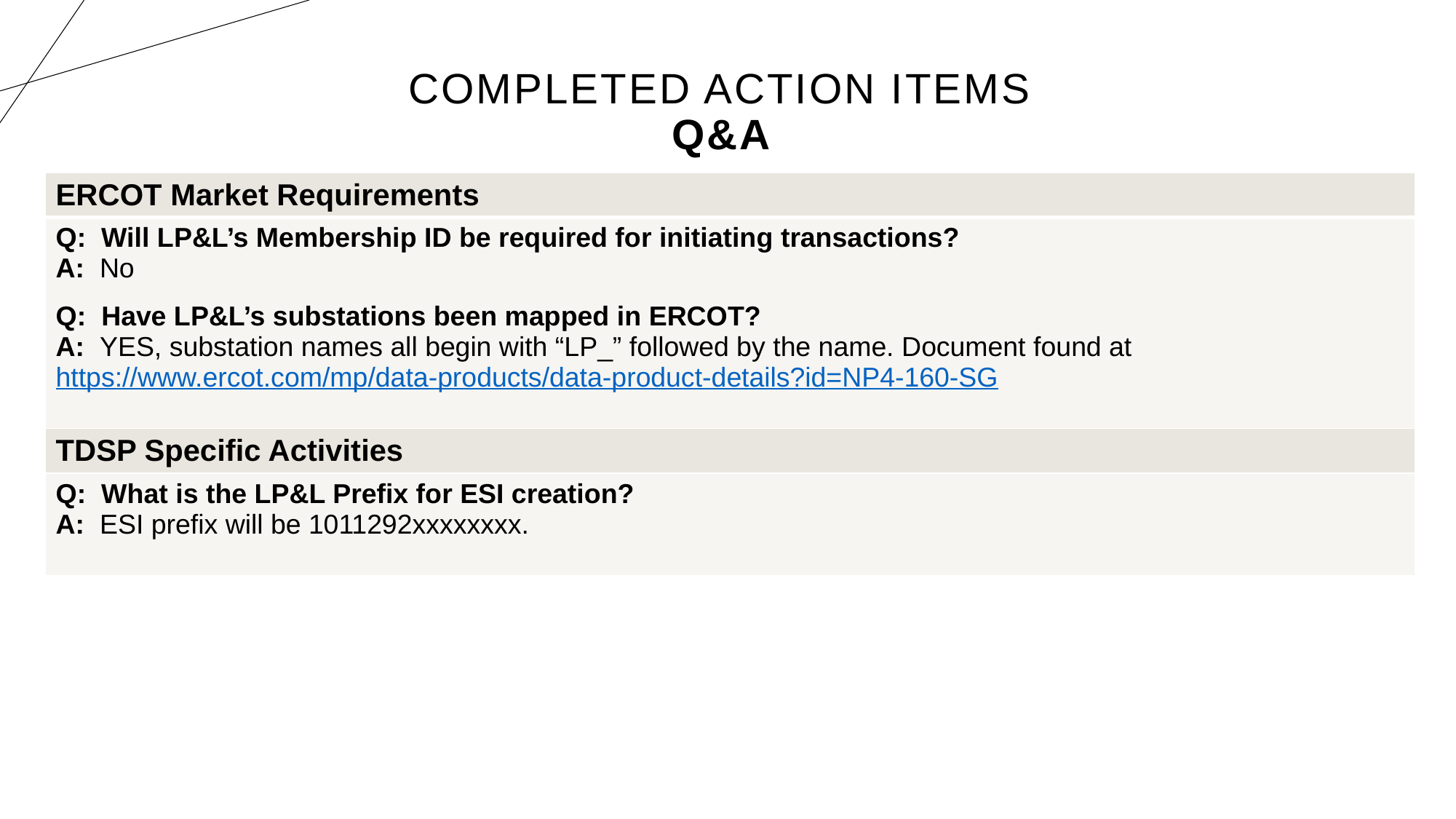

# Completed Action Items Q&A
| ERCOT Market Requirements |
| --- |
| Q: Will LP&L’s Membership ID be required for initiating transactions? A: No Q: Have LP&L’s substations been mapped in ERCOT? A: YES, substation names all begin with “LP\_” followed by the name. Document found at https://www.ercot.com/mp/data-products/data-product-details?id=NP4-160-SG |
| TDSP Specific Activities |
| Q: What is the LP&L Prefix for ESI creation? A: ESI prefix will be 1011292xxxxxxxx. |